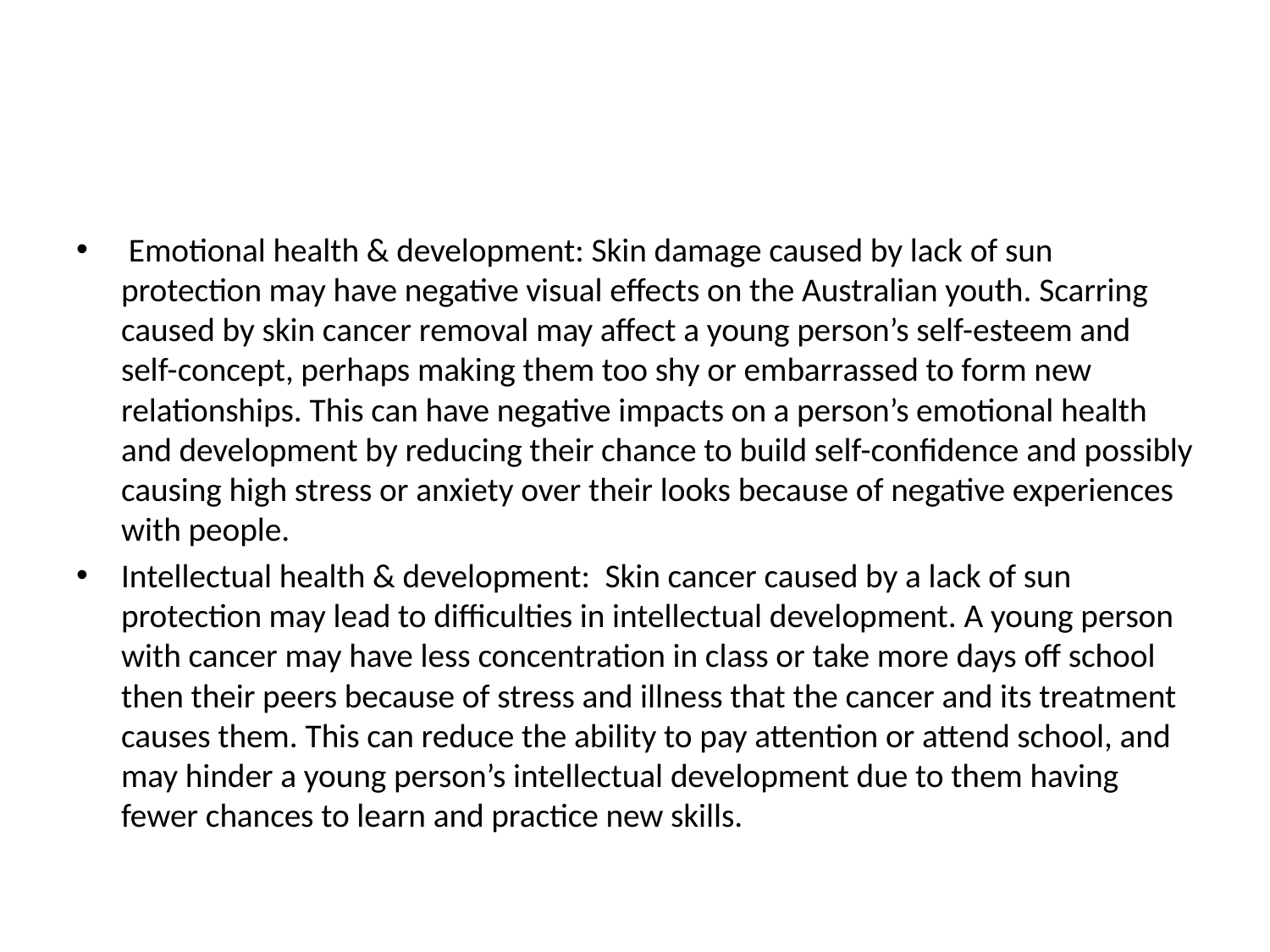

Emotional health & development: Skin damage caused by lack of sun protection may have negative visual effects on the Australian youth. Scarring caused by skin cancer removal may affect a young person’s self-esteem and self-concept, perhaps making them too shy or embarrassed to form new relationships. This can have negative impacts on a person’s emotional health and development by reducing their chance to build self-confidence and possibly causing high stress or anxiety over their looks because of negative experiences with people.
Intellectual health & development:  Skin cancer caused by a lack of sun protection may lead to difficulties in intellectual development. A young person with cancer may have less concentration in class or take more days off school then their peers because of stress and illness that the cancer and its treatment causes them. This can reduce the ability to pay attention or attend school, and may hinder a young person’s intellectual development due to them having fewer chances to learn and practice new skills.